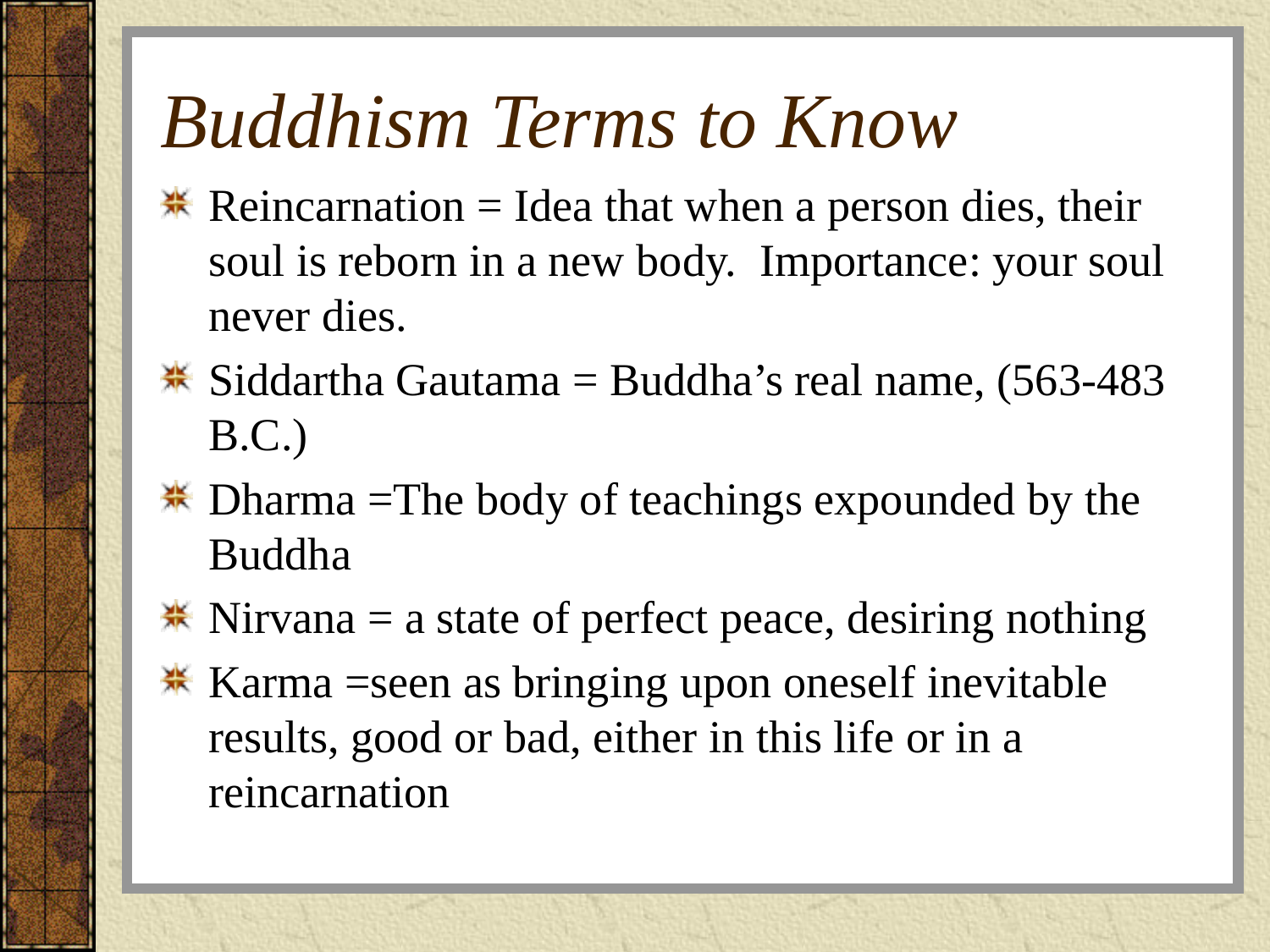

# Buddhism Terms to Know
Reincarnation = Idea that when a person dies, their soul is reborn in a new body.  Importance: your soul never dies.
Siddartha Gautama = Buddha’s real name, (563-483 B.C.)
Dharma =The body of teachings expounded by the Buddha
Nirvana = a state of perfect peace, desiring nothing
Karma =seen as bringing upon oneself inevitable results, good or bad, either in this life or in a reincarnation